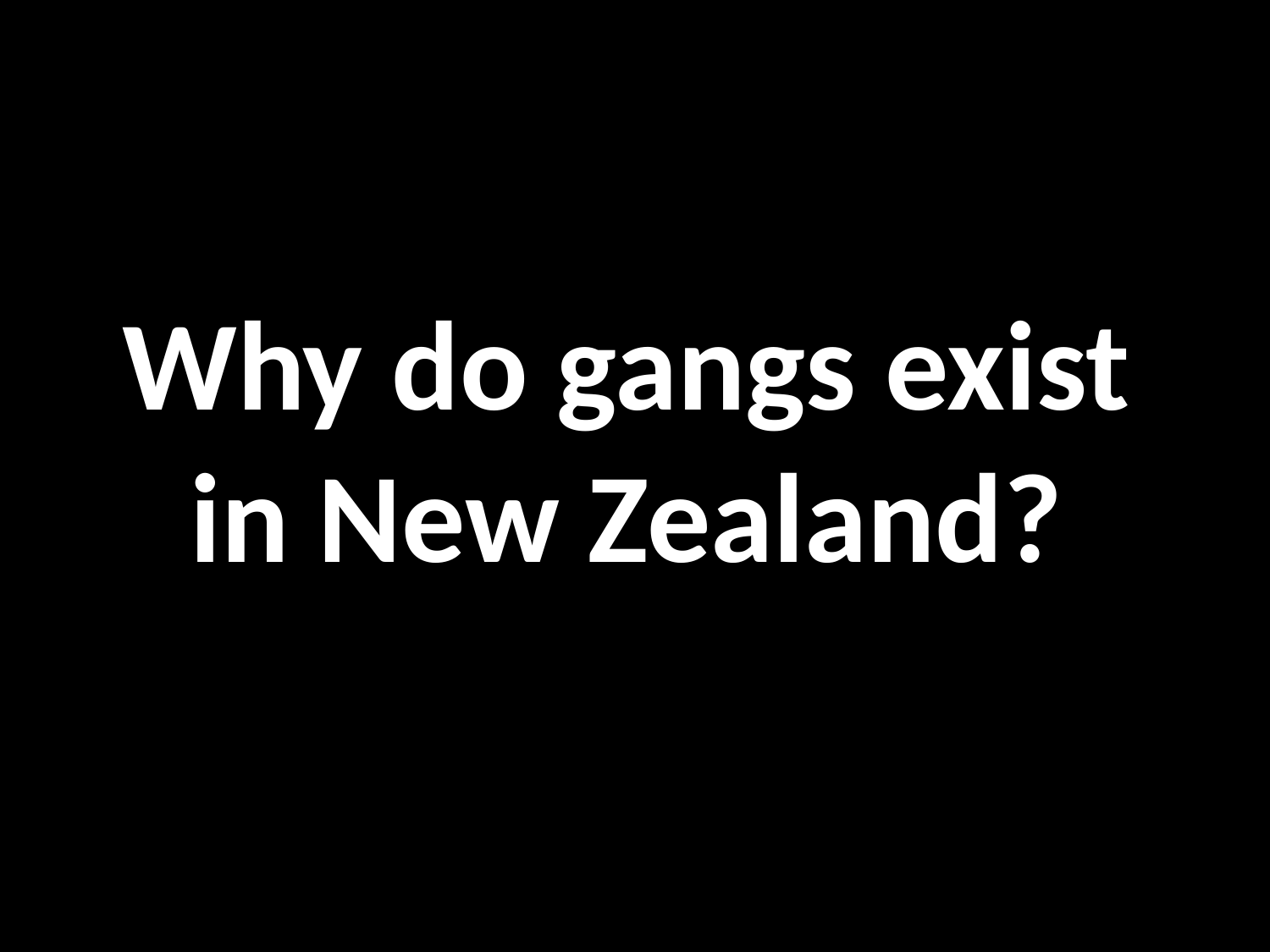

# Why do gangs exist in New Zealand?